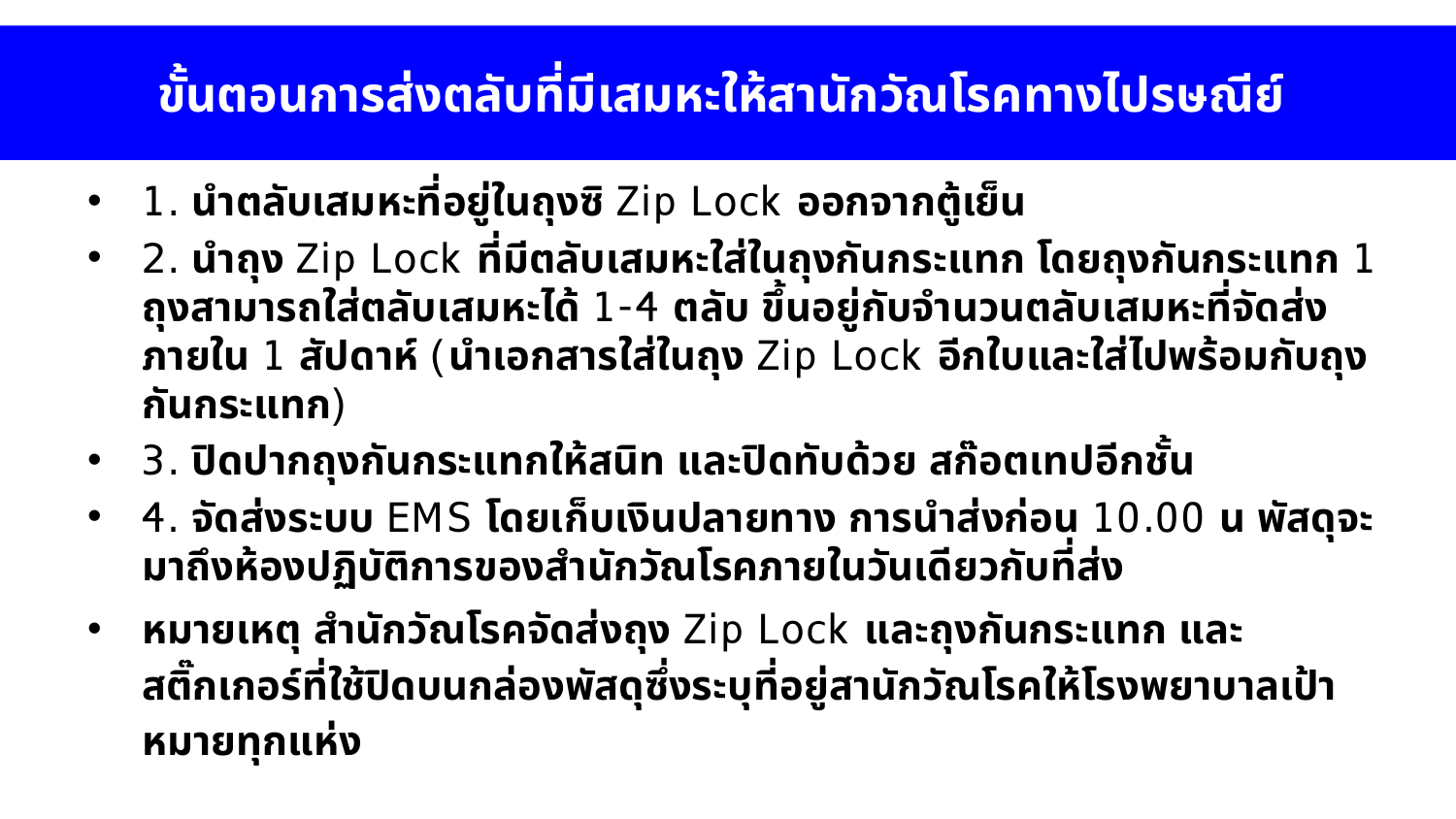

# ขั้นตอนการส่งตลับที่มีเสมหะให้สานักวัณโรคทางไปรษณีย์
1. นำตลับเสมหะที่อยู่ในถุงซิ Zip Lock ออกจากตู้เย็น
2. นำถุง Zip Lock ที่มีตลับเสมหะใส่ในถุงกันกระแทก โดยถุงกันกระแทก 1 ถุงสามารถใส่ตลับเสมหะได้ 1-4 ตลับ ขึ้นอยู่กับจำนวนตลับเสมหะที่จัดส่งภายใน 1 สัปดาห์ (นำเอกสารใส่ในถุง Zip Lock อีกใบและใส่ไปพร้อมกับถุงกันกระแทก)
3. ปิดปากถุงกันกระแทกให้สนิท และปิดทับด้วย สก๊อตเทปอีกชั้น
4. จัดส่งระบบ EMS โดยเก็บเงินปลายทาง การนำส่งก่อน 10.00 น พัสดุจะมาถึงห้องปฏิบัติการของสำนักวัณโรคภายในวันเดียวกับที่ส่ง
หมายเหตุ สำนักวัณโรคจัดส่งถุง Zip Lock และถุงกันกระแทก และสติ๊กเกอร์ที่ใช้ปิดบนกล่องพัสดุซึ่งระบุที่อยู่สานักวัณโรคให้โรงพยาบาลเป้าหมายทุกแห่ง